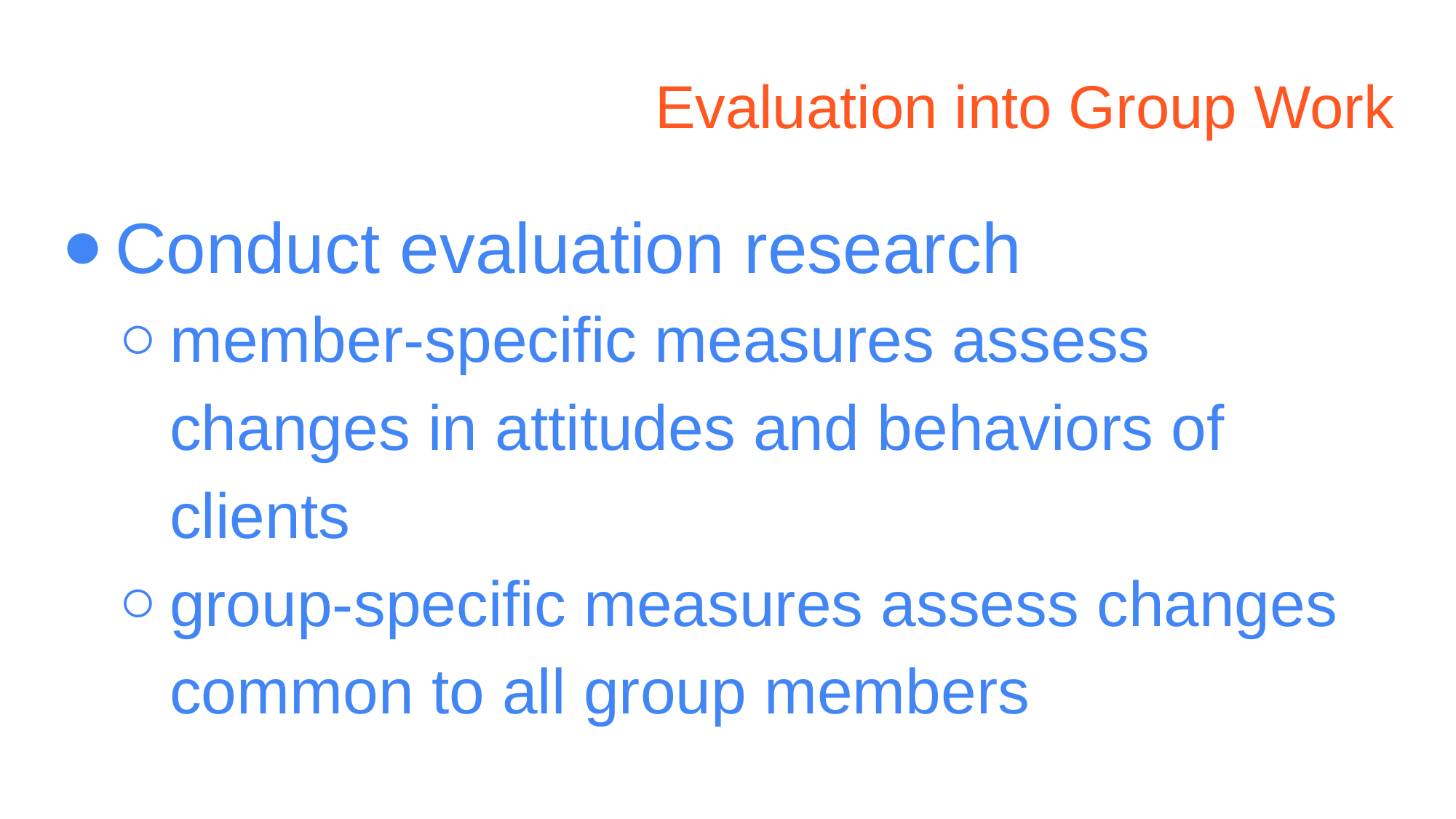

# Evaluation into Group Work
Conduct evaluation research
member-specific measures assess changes in attitudes and behaviors of clients
group-specific measures assess changes common to all group members